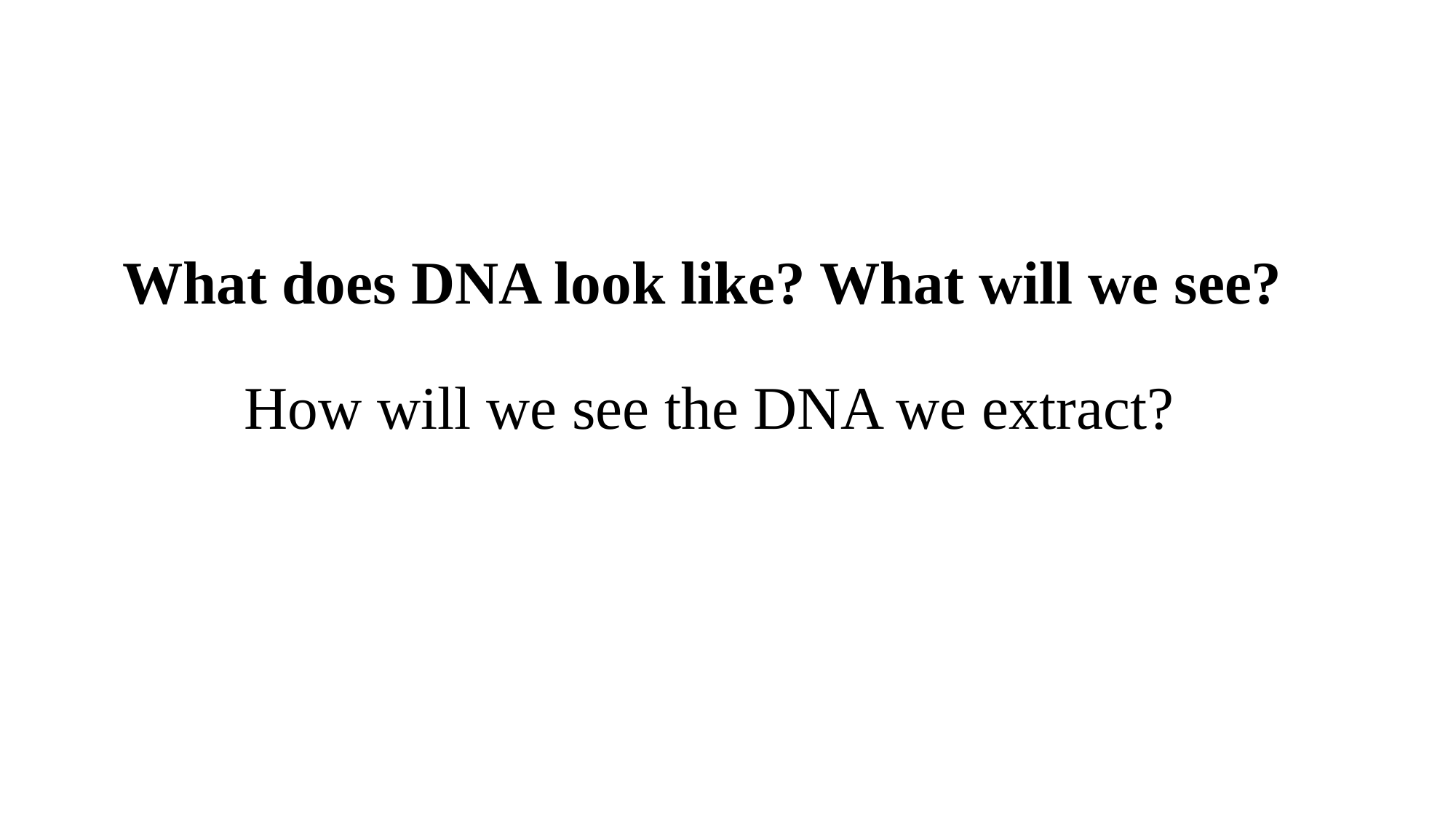

# What does DNA look like? What will we see?
How will we see the DNA we extract?